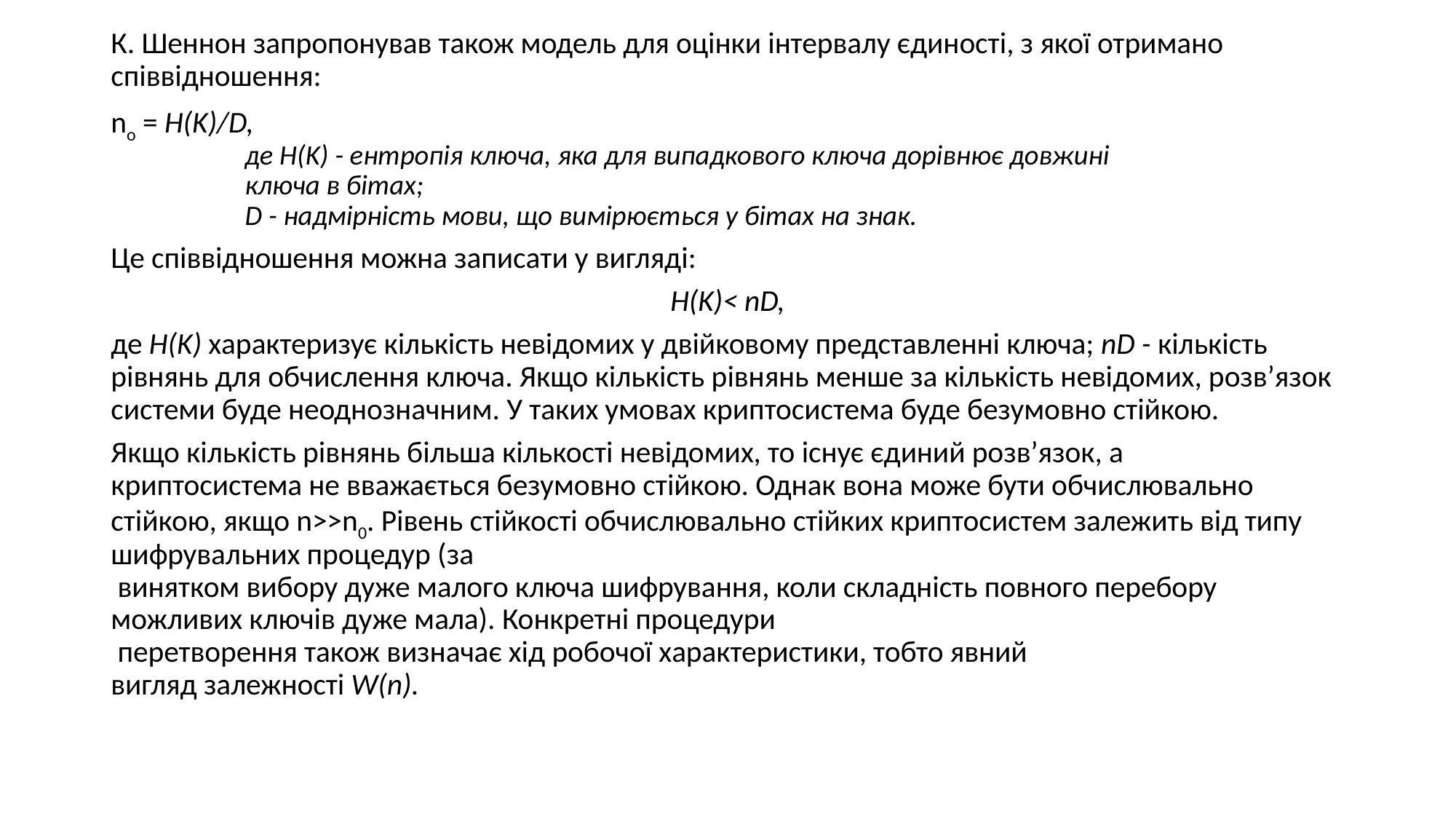

К. Шеннон запропонував також модель для оцінки інтервалу єдиності, з якої отримано співвідношення:
no = H(K)/D,
де H(K) - ентропія ключа, яка для випадкового ключа дорівнює довжині
ключа в бітах;
D - надмірність мови, що вимірюється у бітах на знак.
Це співвідношення можна записати у вигляді:
H(K)< nD,
де H(K) характеризує кількість невідомих у двійковому представленні ключа; nD - кількість рівнянь для обчислення ключа. Якщо кількість рівнянь менше за кількість невідомих, розв’язок системи буде неоднозначним. У таких умовах криптосистема буде безумовно стійкою.
Якщо кількість рівнянь більша кількості невідомих, то існує єдиний розв’язок, а
криптосистема не вважається безумовно стійкою. Однак вона може бути обчислювально стійкою, якщо n>>n0. Рівень стійкості обчислювально стійких криптосистем залежить від типу шифрувальних процедур (за
 винятком вибору дуже малого ключа шифрування, коли складність повного перебору можливих ключів дуже мала). Конкретні процедури
 перетворення також визначає хід робочої характеристики, тобто явний
вигляд залежності W(n).